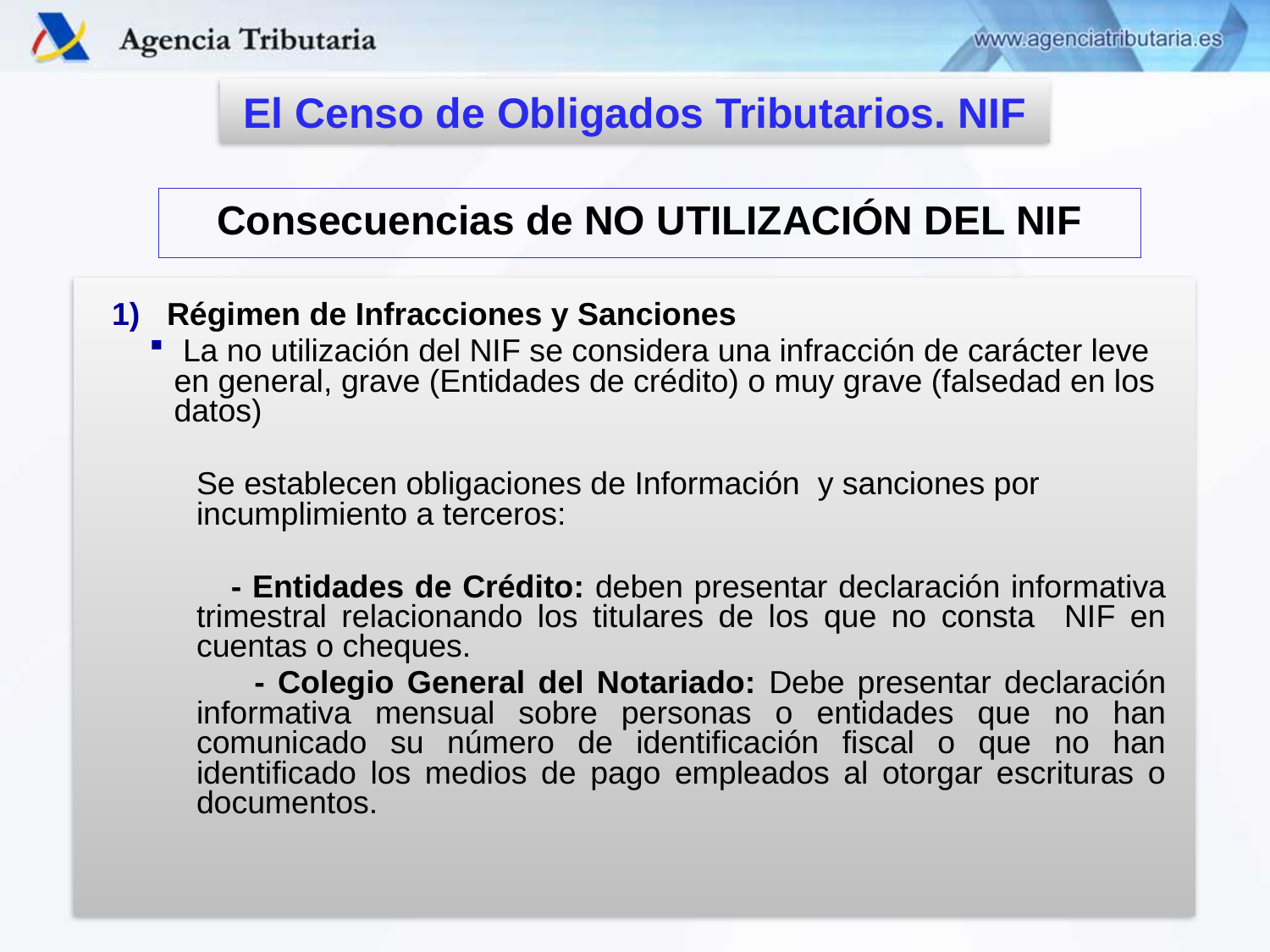

El Censo de Obligados Tributarios. NIF
 Consecuencias de NO UTILIZACIÓN DEL NIF

  Régimen de Infracciones y Sanciones
 La no utilización del NIF se considera una infracción de carácter leve en general, grave (Entidades de crédito) o muy grave (falsedad en los datos)

	Se establecen obligaciones de Información  y sanciones por incumplimiento a terceros:

           - Entidades de Crédito: deben presentar declaración informativa trimestral relacionando los titulares de los que no consta  NIF en cuentas o cheques.
           - Colegio General del Notariado: Debe presentar declaración informativa mensual sobre personas o entidades que no han comunicado su número de identificación fiscal o que no han identificado los medios de pago empleados al otorgar escrituras o documentos.